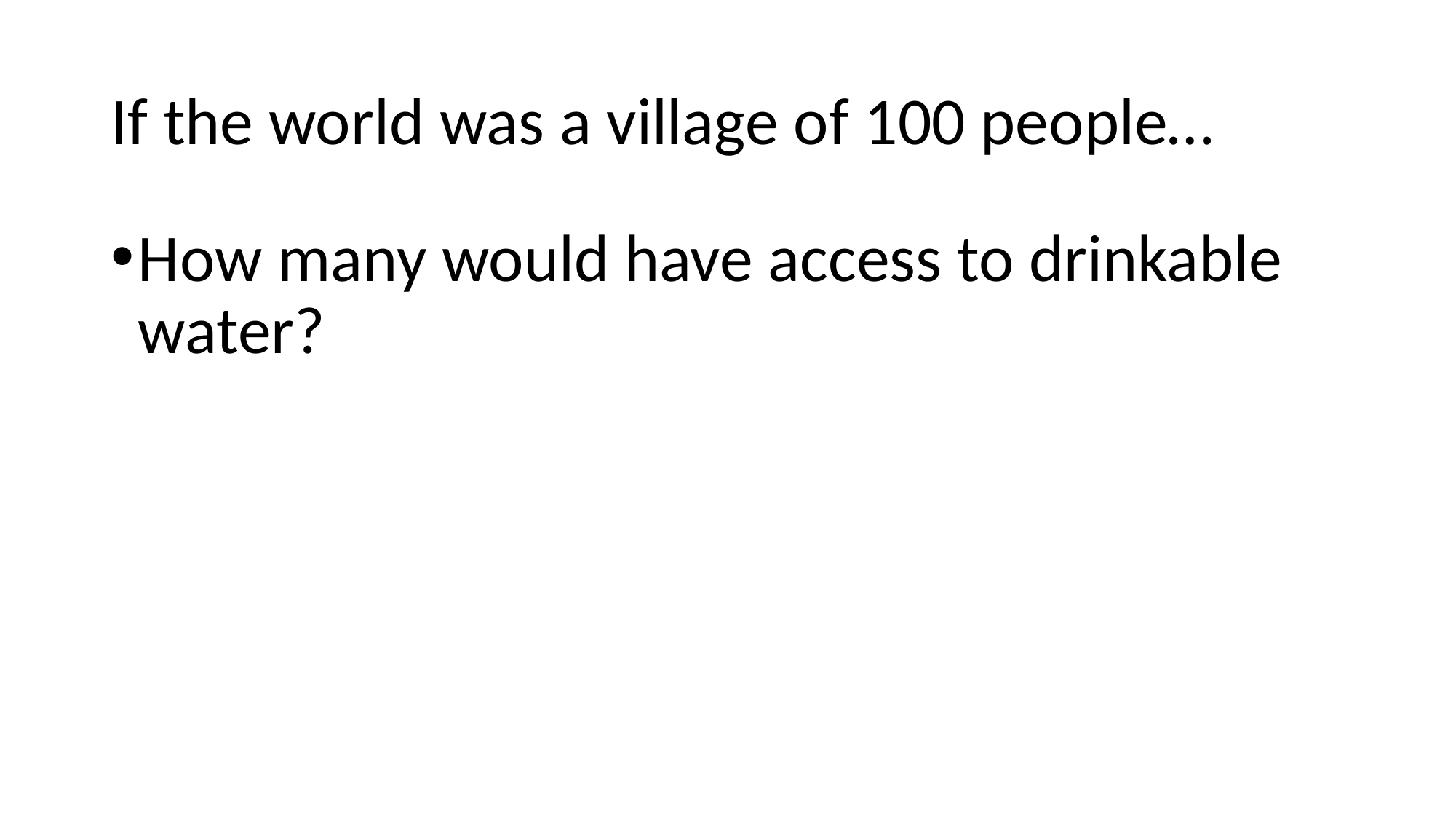

# If the world was a village of 100 people…
How many would have access to drinkable water?